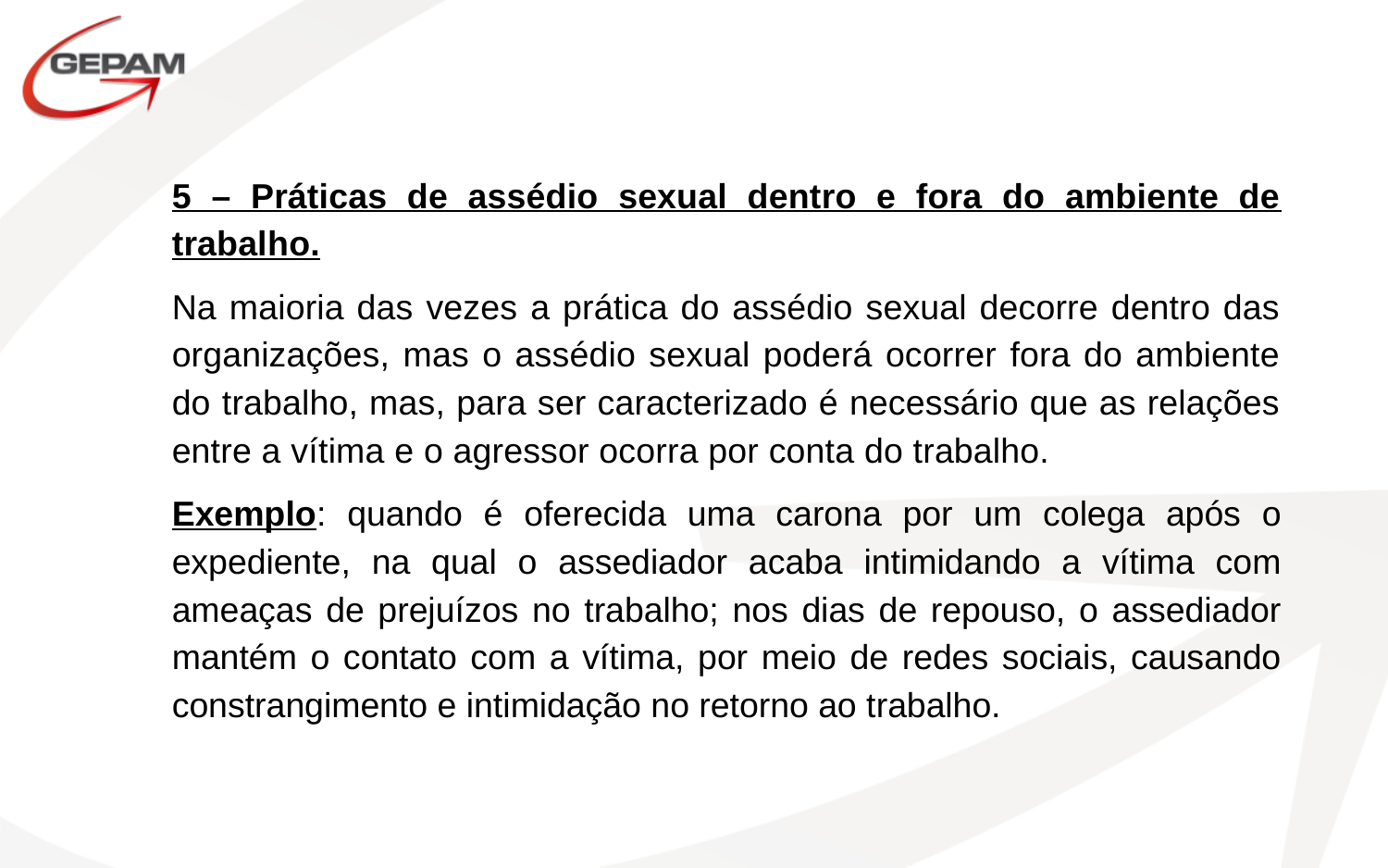

5 – Práticas de assédio sexual dentro e fora do ambiente de trabalho.
Na maioria das vezes a prática do assédio sexual decorre dentro das organizações, mas o assédio sexual poderá ocorrer fora do ambiente do trabalho, mas, para ser caracterizado é necessário que as relações entre a vítima e o agressor ocorra por conta do trabalho.
Exemplo: quando é oferecida uma carona por um colega após o expediente, na qual o assediador acaba intimidando a vítima com ameaças de prejuízos no trabalho; nos dias de repouso, o assediador mantém o contato com a vítima, por meio de redes sociais, causando constrangimento e intimidação no retorno ao trabalho.